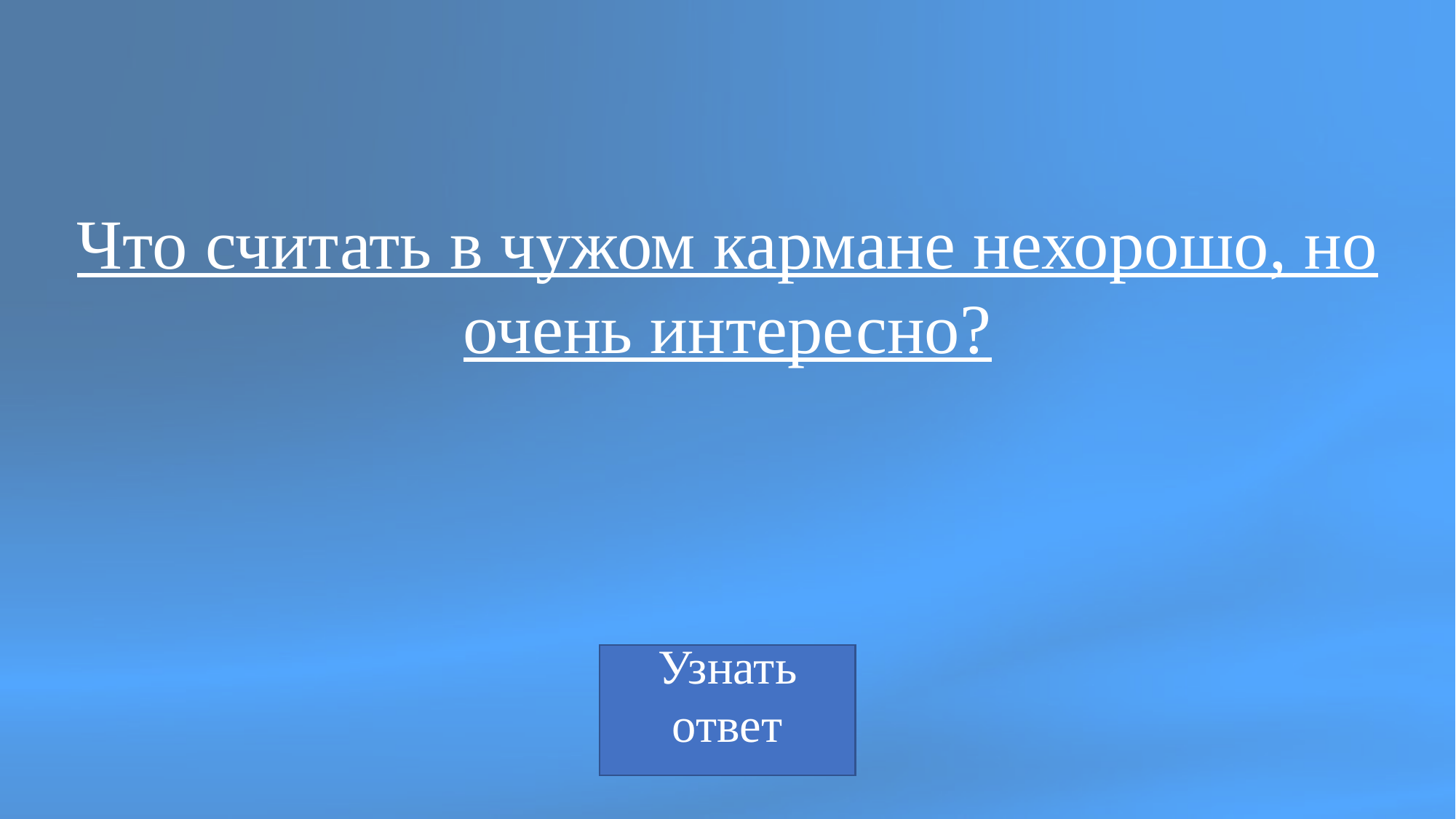

# Что считать в чужом кармане нехорошо, но очень интересно?